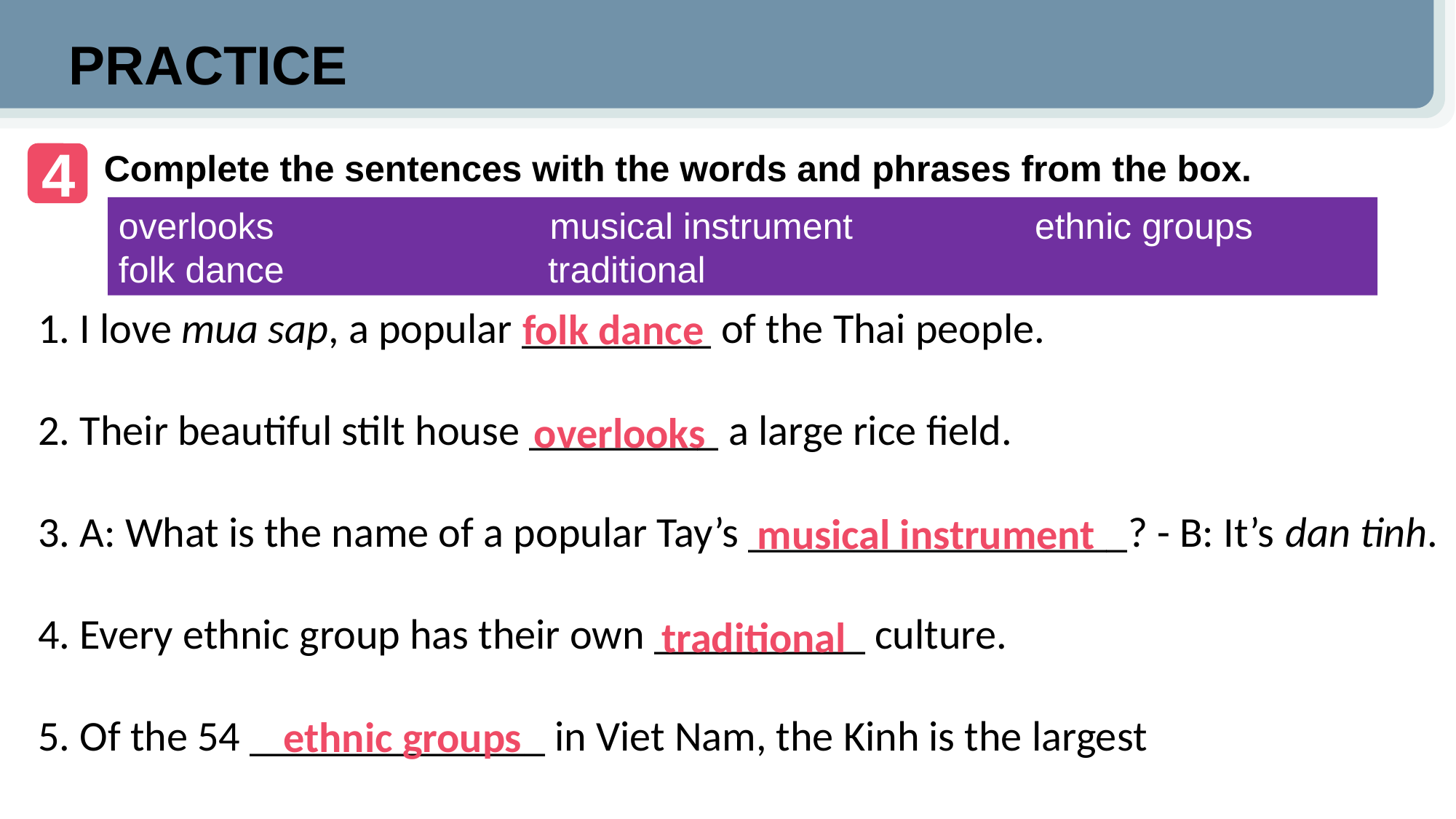

PRACTICE
4
Complete the sentences with the words and phrases from the box.

overlooks	                     musical instrument	               ethnic groups
folk dance                          traditional
1. I love mua sap, a popular _________ of the Thai people.

2. Their beautiful stilt house _________ a large rice field.

3. A: What is the name of a popular Tay’s __________________? - B: It’s dan tinh.

4. Every ethnic group has their own __________ culture.

5. Of the 54 ______________ in Viet Nam, the Kinh is the largest

folk dance
overlooks
musical instrument
traditional
ethnic groups